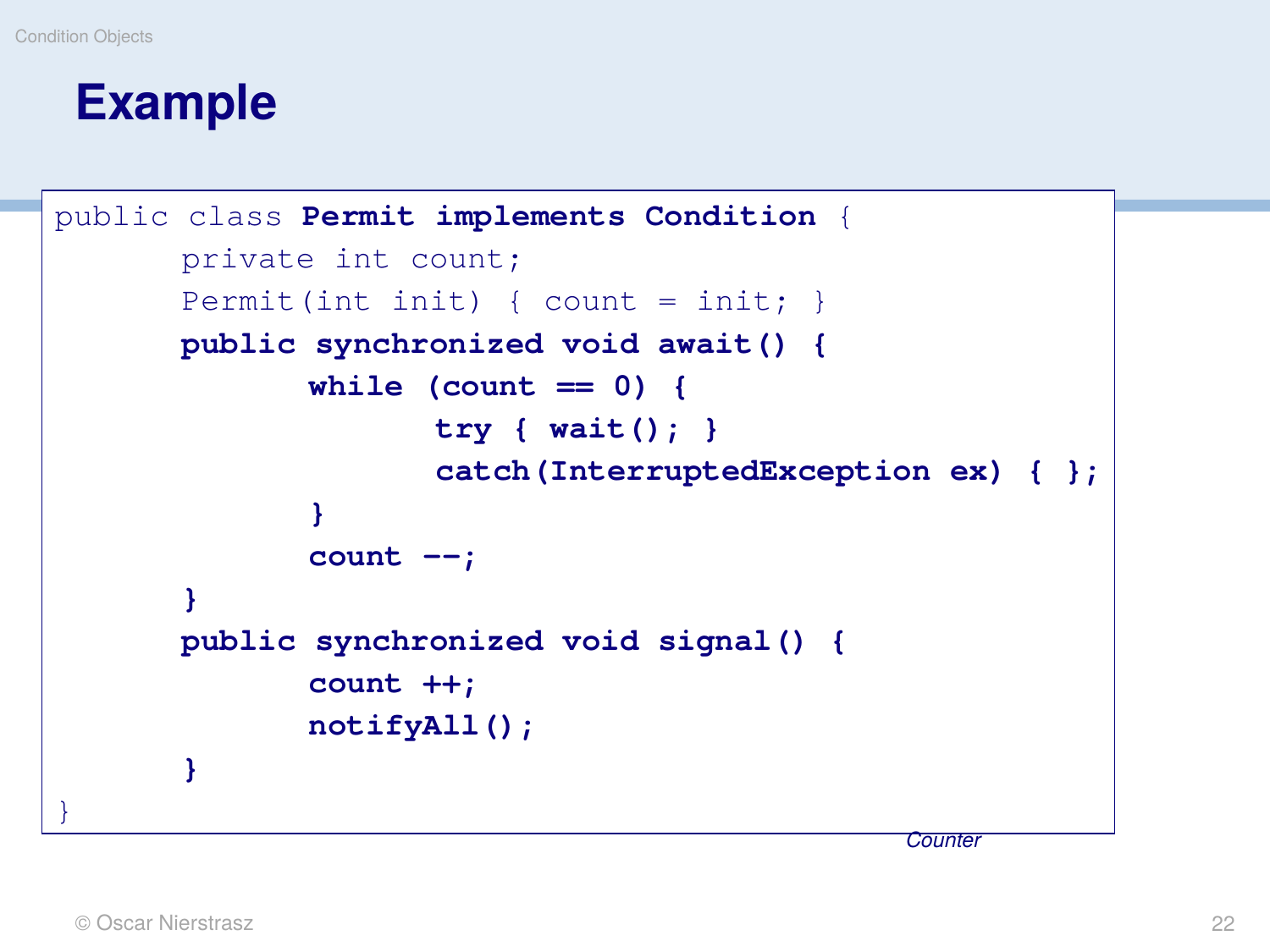

Condition Objects
# Example
public class Permit implements Condition {
	private int count;
	Permit(int init) { count = init; }
	public synchronized void await() {
		while (count == 0) {
			try { wait(); }
			catch(InterruptedException ex) { };
		}
		count --;
	}
	public synchronized void signal() {
		count ++;
		notifyAll();
	}
}
Counter
© Oscar Nierstrasz
22